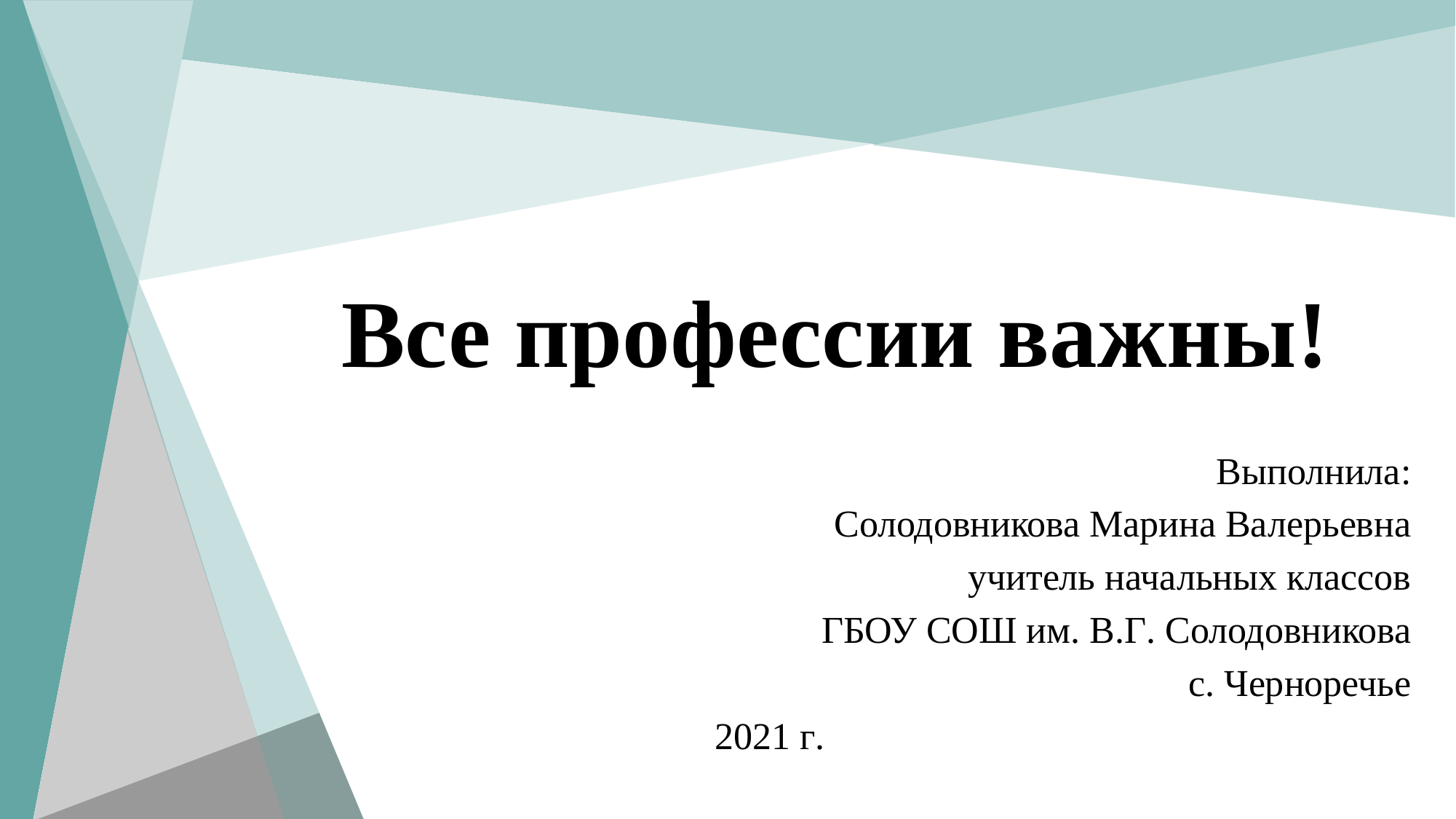

# Все профессии важны!

Выполнила:
Солодовникова Марина Валерьевна
учитель начальных классов
ГБОУ СОШ им. В.Г. Солодовникова
с. Черноречье
2021 г.